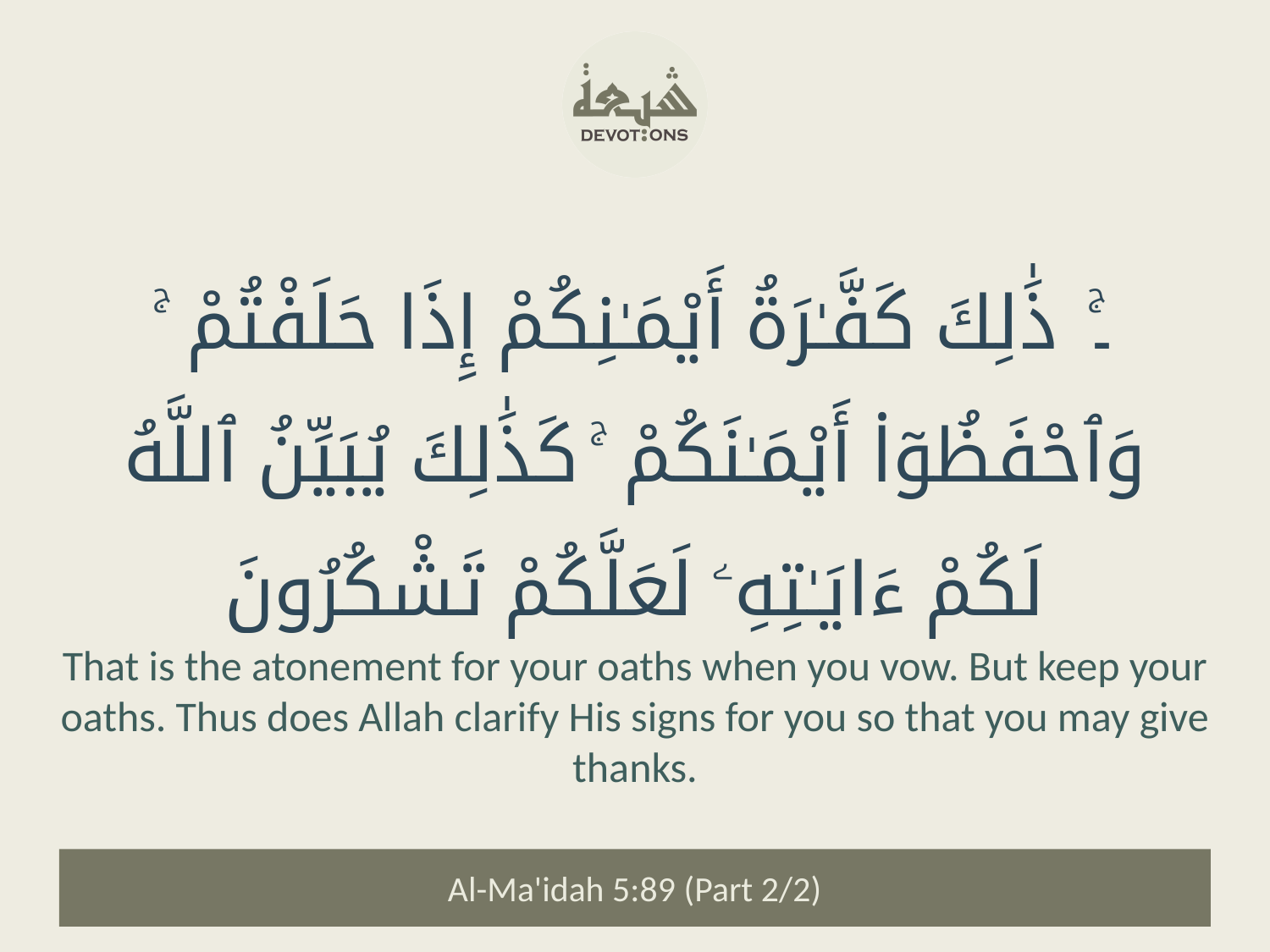

۔ۚ  ذَٰلِكَ كَفَّـٰرَةُ أَيْمَـٰنِكُمْ إِذَا حَلَفْتُمْ ۚ وَٱحْفَظُوٓا۟ أَيْمَـٰنَكُمْ ۚ كَذَٰلِكَ يُبَيِّنُ ٱللَّهُ لَكُمْ ءَايَـٰتِهِۦ لَعَلَّكُمْ تَشْكُرُونَ
That is the atonement for your oaths when you vow. But keep your oaths. Thus does Allah clarify His signs for you so that you may give thanks.
Al-Ma'idah 5:89 (Part 2/2)